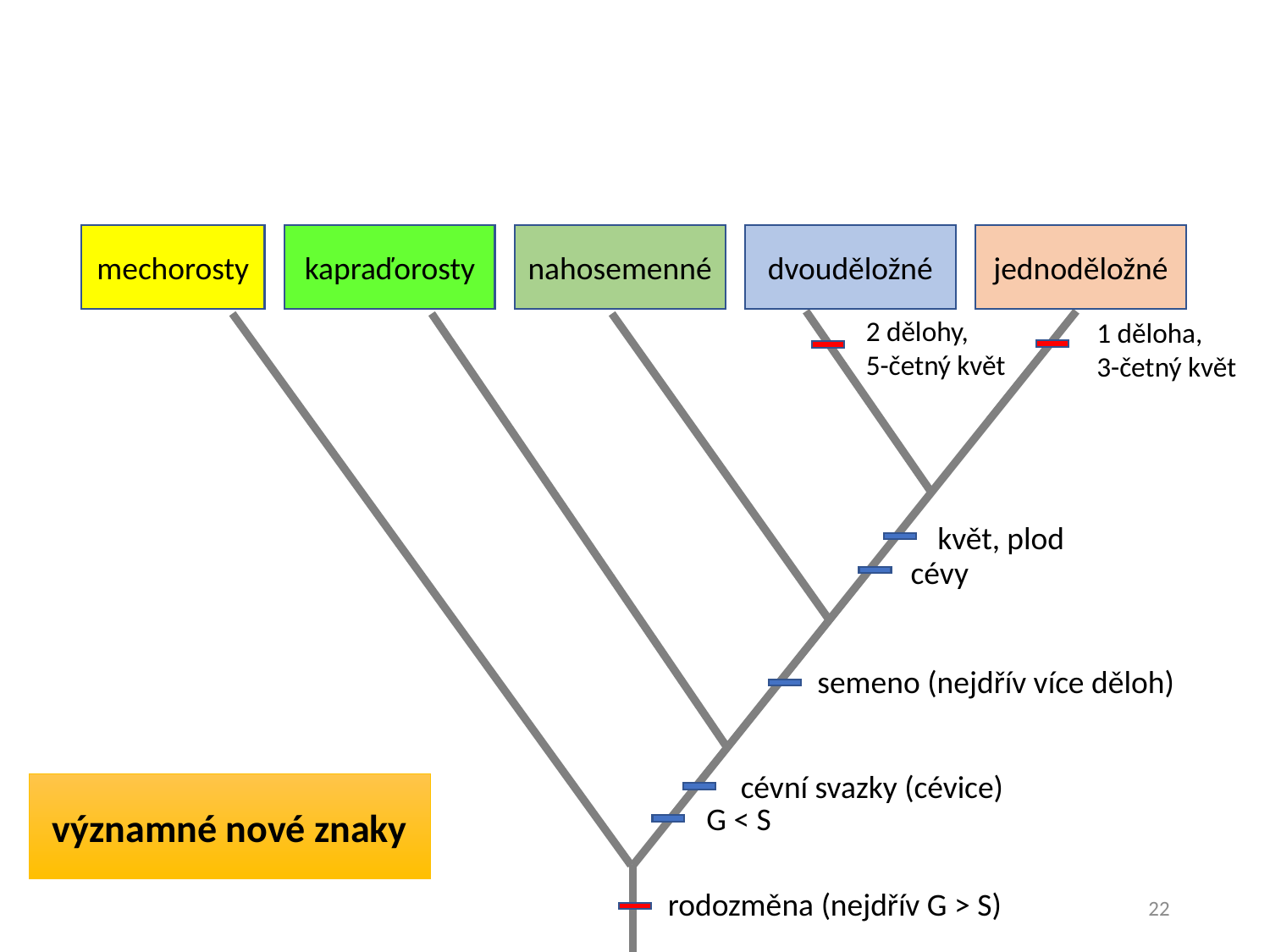

mechorosty
kapraďorosty
nahosemenné
dvouděložné
jednoděložné
2 dělohy,
5-četný květ
1 děloha,
3-četný květ

květ, plod

cévy

semeno (nejdřív více děloh)

cévní svazky (cévice)
významné nové znaky

G < S

rodozměna (nejdřív G > S)
22